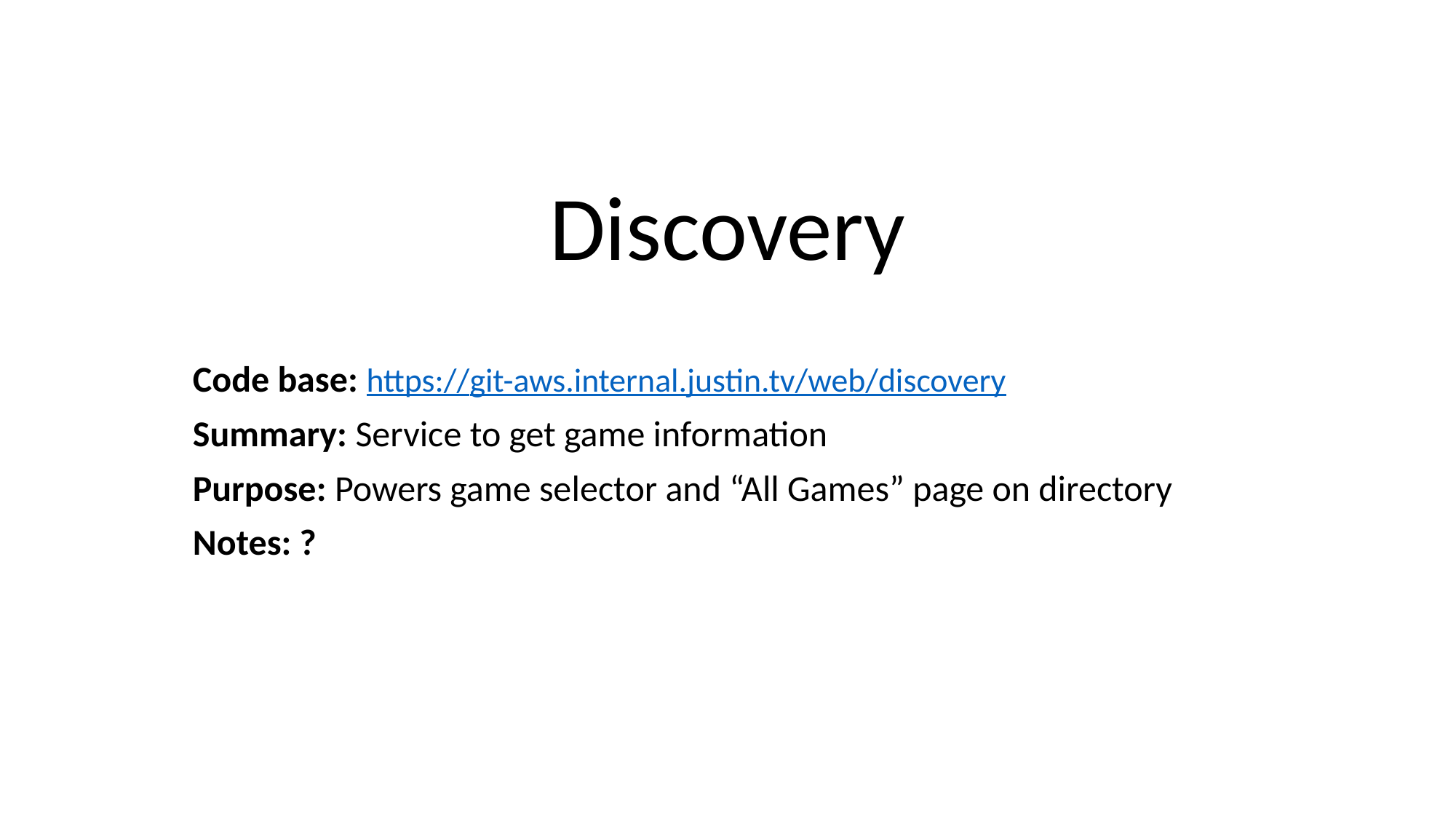

# Discovery
Code base: https://git-aws.internal.justin.tv/web/discovery
Summary: Service to get game information
Purpose: Powers game selector and “All Games” page on directory
Notes: ?